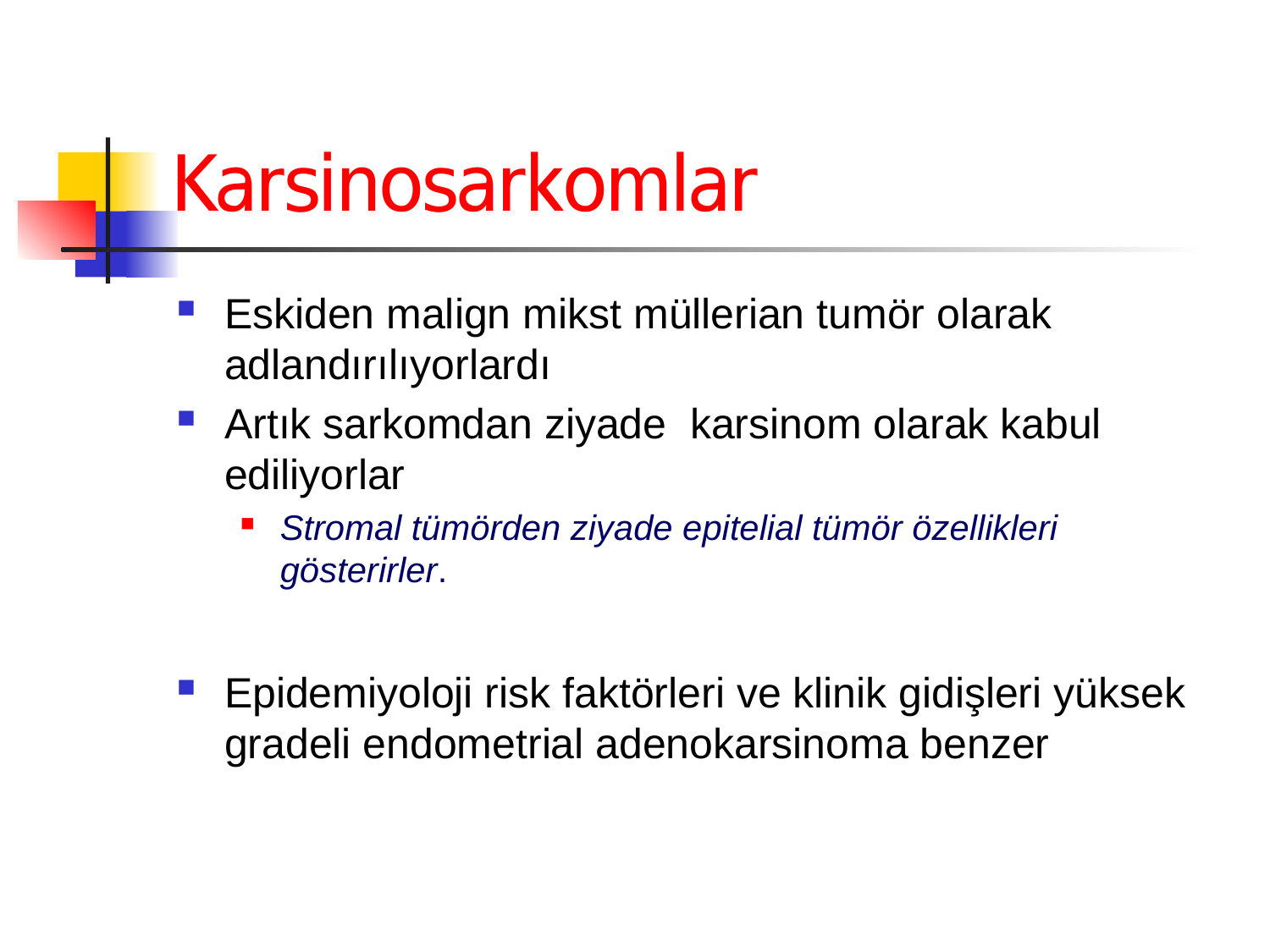

# Karsinosarkomlar
Eskiden malign mikst müllerian tumör olarak adlandırılıyorlardı
Artık sarkomdan ziyade  karsinom olarak kabul ediliyorlar
Stromal tümörden ziyade epitelial tümör özellikleri gösterirler.

Epidemiyoloji risk faktörleri ve klinik gidişleri yüksek gradeli endometrial adenokarsinoma benzer